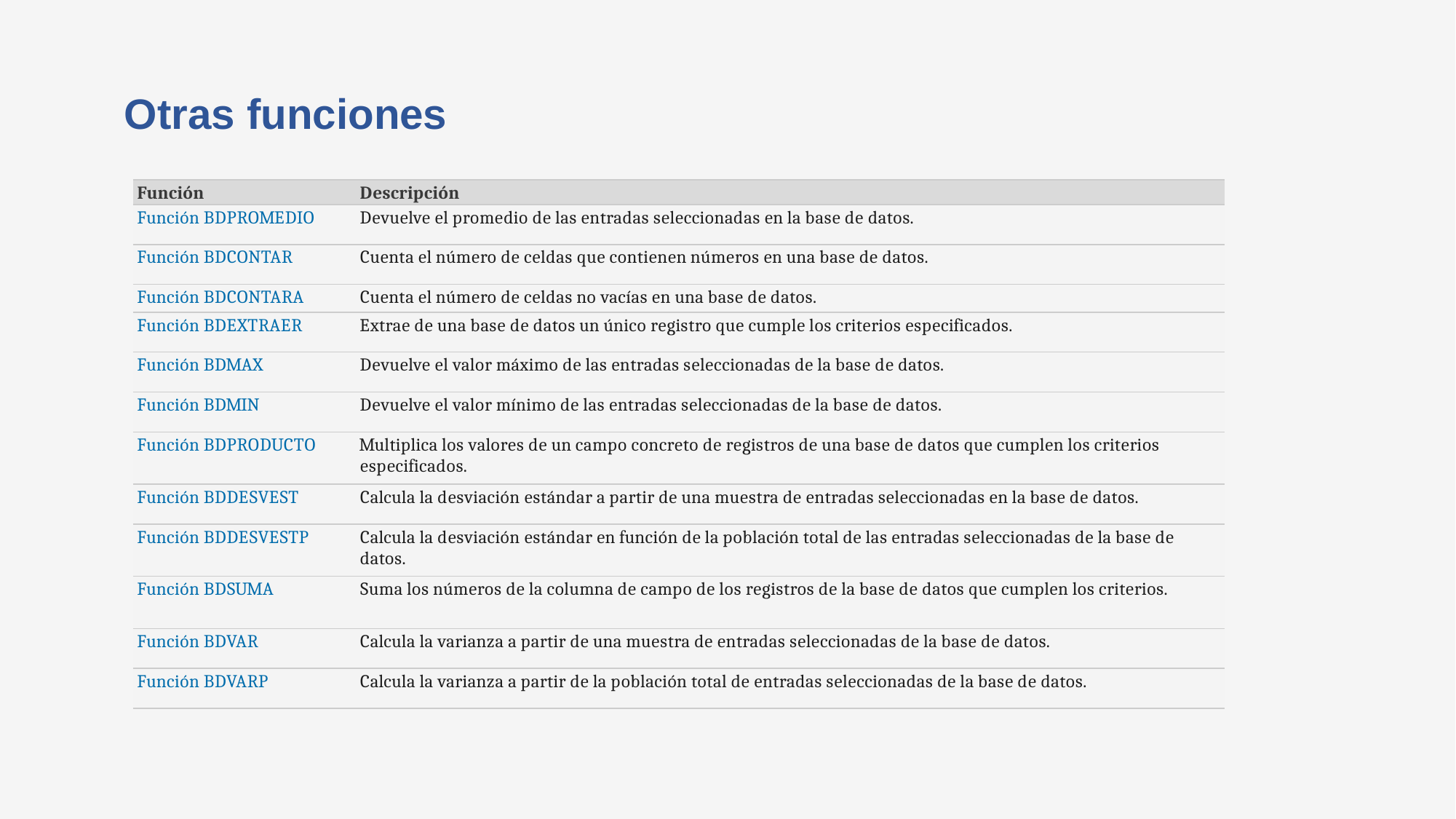

# Otras funciones
| Función | Descripción |
| --- | --- |
| Función BDPROMEDIO | Devuelve el promedio de las entradas seleccionadas en la base de datos. |
| Función BDCONTAR | Cuenta el número de celdas que contienen números en una base de datos. |
| Función BDCONTARA | Cuenta el número de celdas no vacías en una base de datos. |
| Función BDEXTRAER | Extrae de una base de datos un único registro que cumple los criterios especificados. |
| Función BDMAX | Devuelve el valor máximo de las entradas seleccionadas de la base de datos. |
| Función BDMIN | Devuelve el valor mínimo de las entradas seleccionadas de la base de datos. |
| Función BDPRODUCTO | Multiplica los valores de un campo concreto de registros de una base de datos que cumplen los criterios especificados. |
| Función BDDESVEST | Calcula la desviación estándar a partir de una muestra de entradas seleccionadas en la base de datos. |
| Función BDDESVESTP | Calcula la desviación estándar en función de la población total de las entradas seleccionadas de la base de datos. |
| Función BDSUMA | Suma los números de la columna de campo de los registros de la base de datos que cumplen los criterios. |
| Función BDVAR | Calcula la varianza a partir de una muestra de entradas seleccionadas de la base de datos. |
| Función BDVARP | Calcula la varianza a partir de la población total de entradas seleccionadas de la base de datos. |